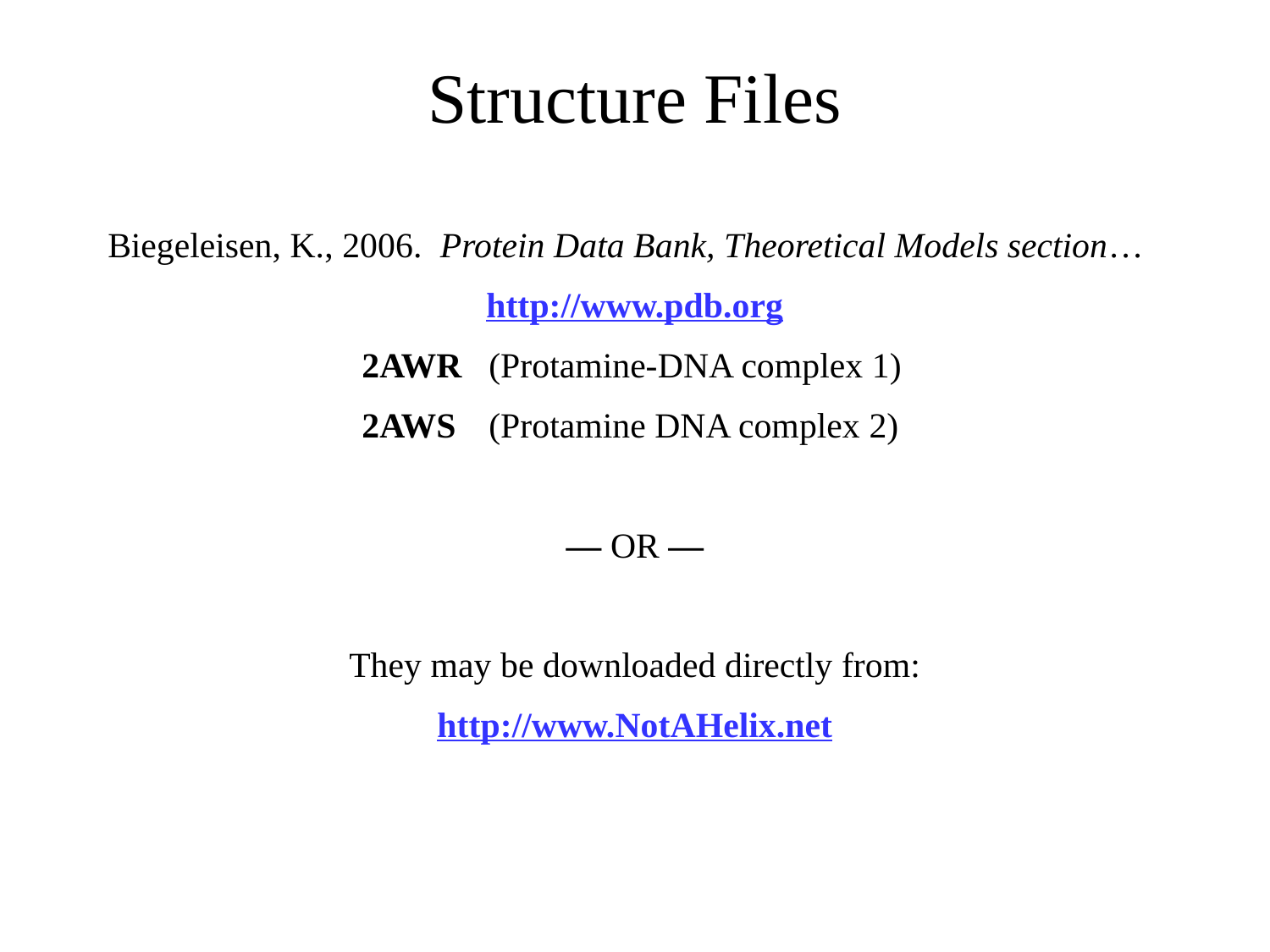

# Structure Files
Biegeleisen, K., 2006.  Protein Data Bank, Theoretical Models section…
http://www.pdb.org
		2AWR	(Protamine-DNA complex 1)
		2AWS	(Protamine DNA complex 2)

— OR —

They may be downloaded directly from:
http://www.NotAHelix.net